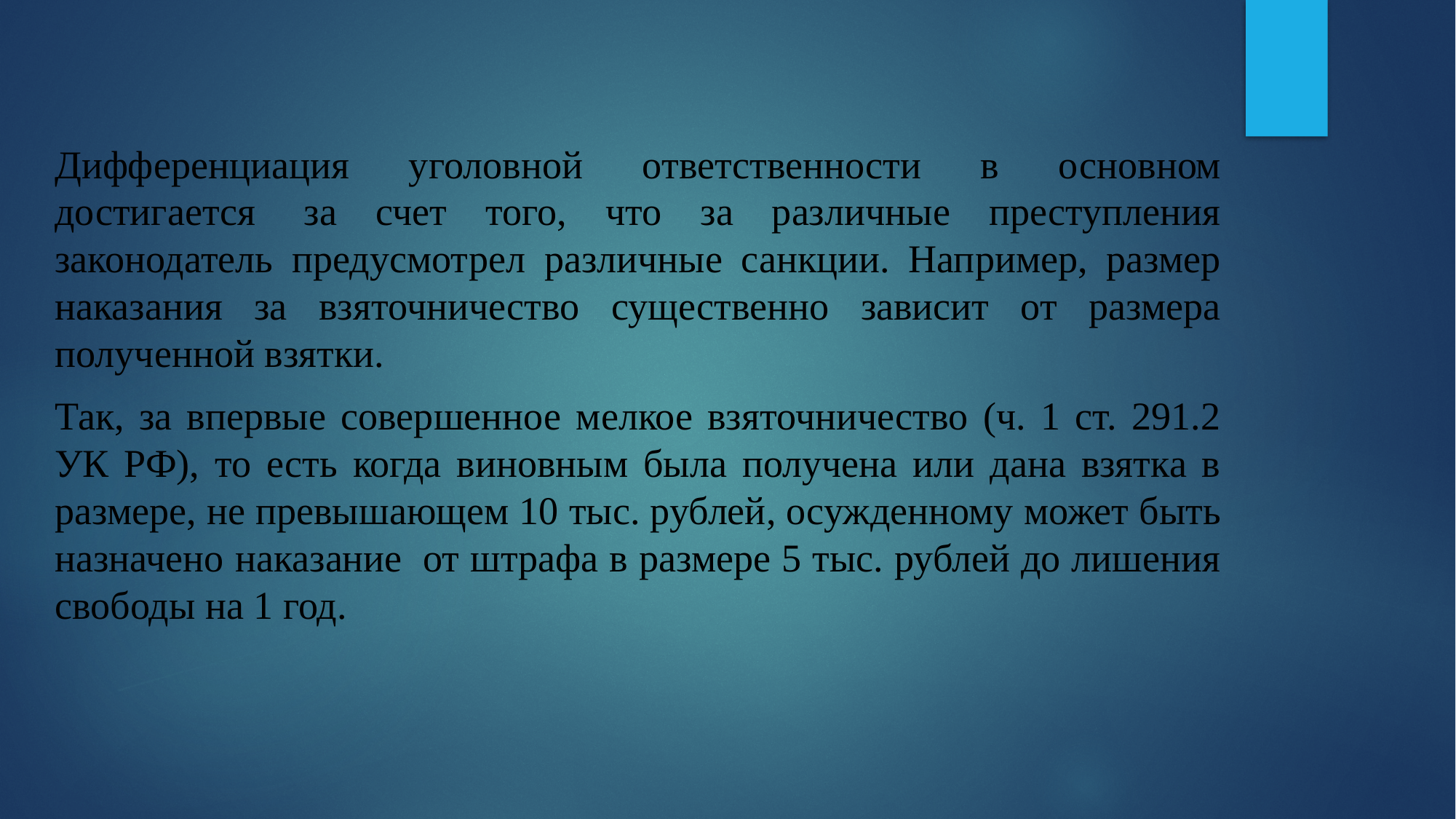

Дифференциация уголовной ответственности в основном достигается  за счет того, что за различные преступления законодатель предусмотрел различные санкции. Например, размер наказания за взяточничество существенно зависит от размера полученной взятки.
Так, за впервые совершенное мелкое взяточничество (ч. 1 ст. 291.2 УК РФ), то есть когда виновным была получена или дана взятка в размере, не превышающем 10 тыс. рублей, осужденному может быть назначено наказание  от штрафа в размере 5 тыс. рублей до лишения свободы на 1 год.